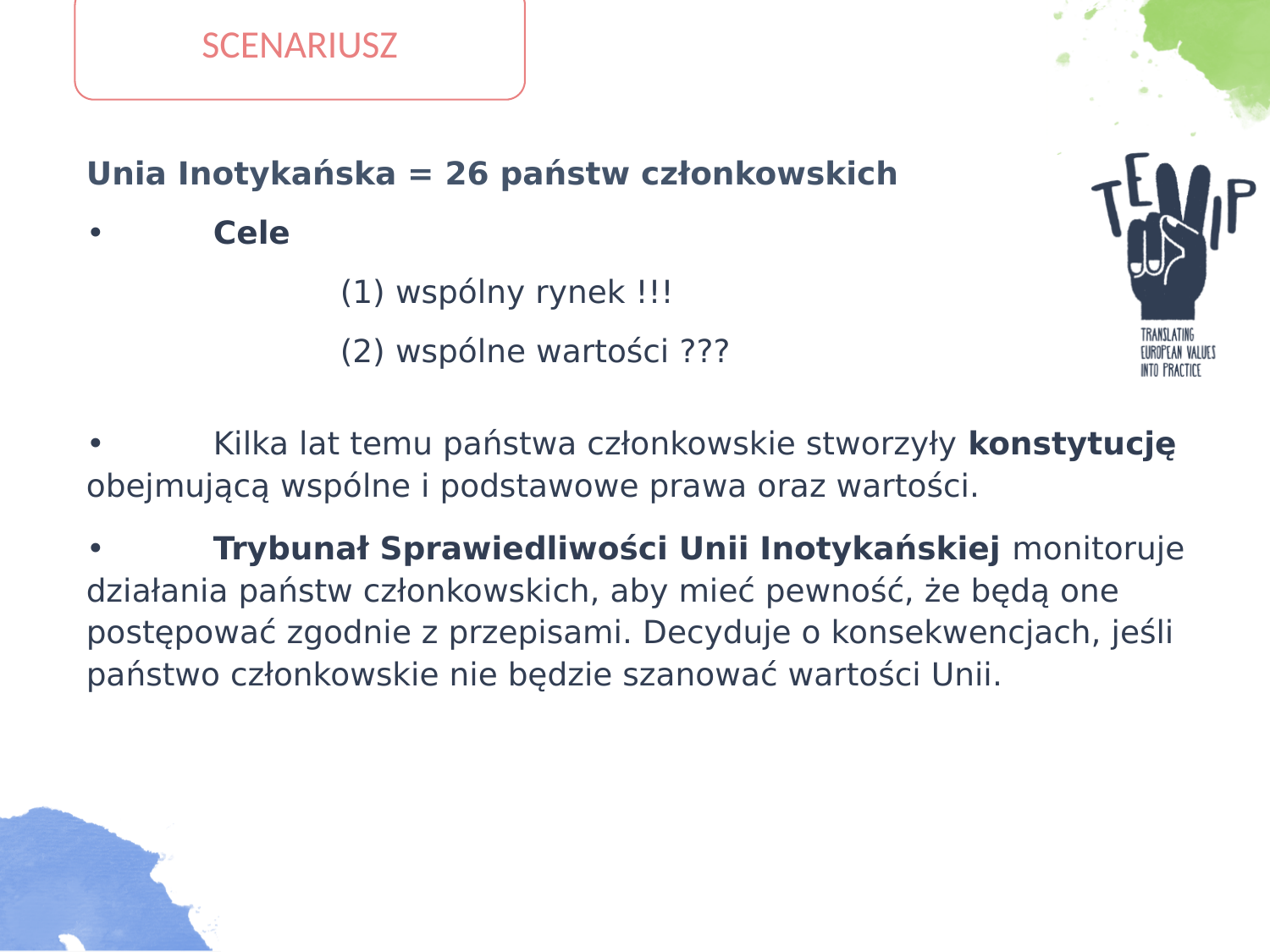

SCENARIUSZ
Unia Inotykańska = 26 państw członkowskich
•	Cele
		(1) wspólny rynek !!!
		(2) wspólne wartości ???

•	Kilka lat temu państwa członkowskie stworzyły konstytucję obejmującą wspólne i podstawowe prawa oraz wartości.
•	Trybunał Sprawiedliwości Unii Inotykańskiej monitoruje działania państw członkowskich, aby mieć pewność, że będą one postępować zgodnie z przepisami. Decyduje o konsekwencjach, jeśli państwo członkowskie nie będzie szanować wartości Unii.